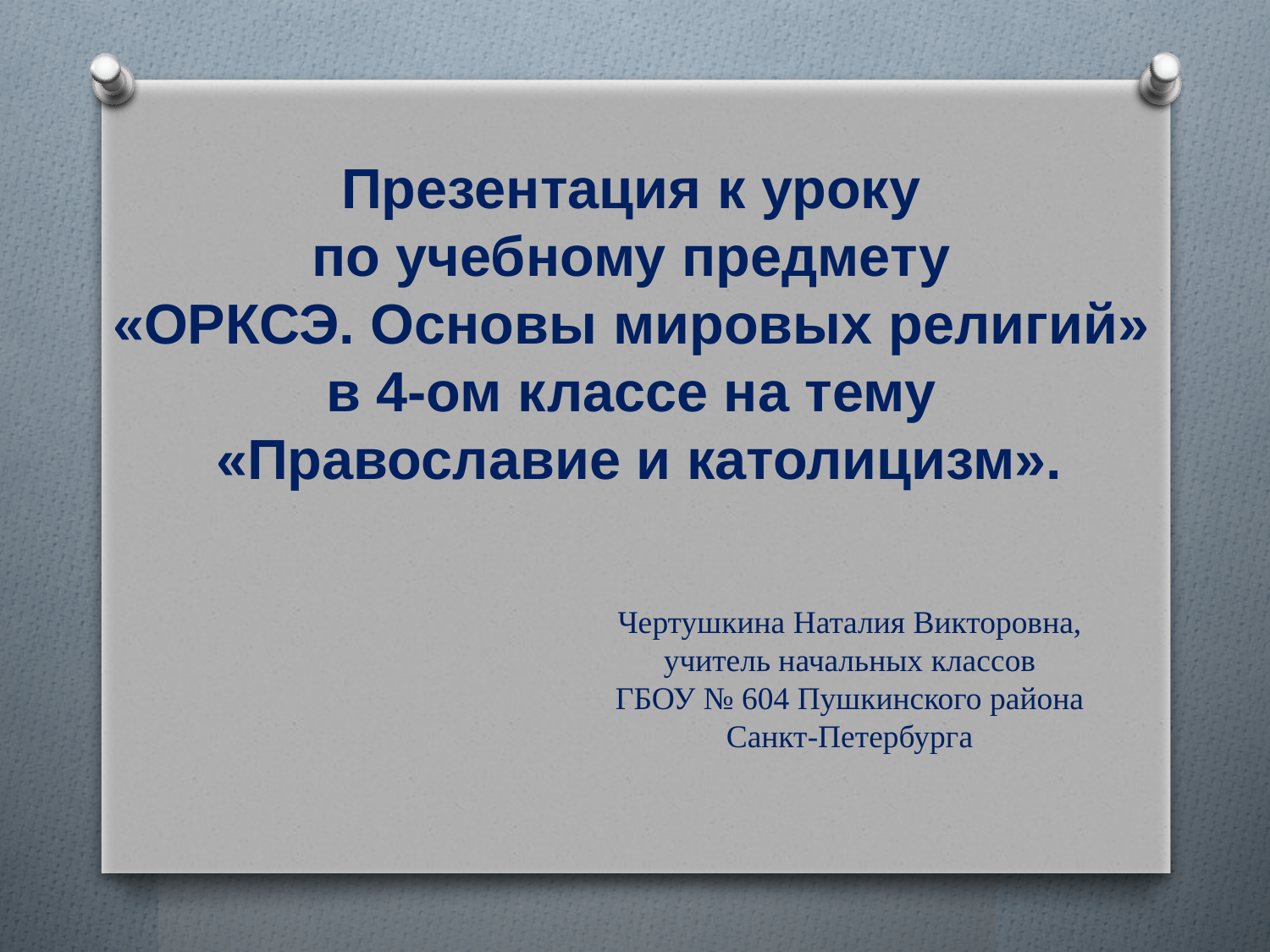

Презентация к уроку
по учебному предмету
«ОРКСЭ. Основы мировых религий»
в 4-ом классе на тему
«Православие и католицизм».
Чертушкина Наталия Викторовна,
учитель начальных классов
ГБОУ № 604 Пушкинского района
Санкт-Петербурга